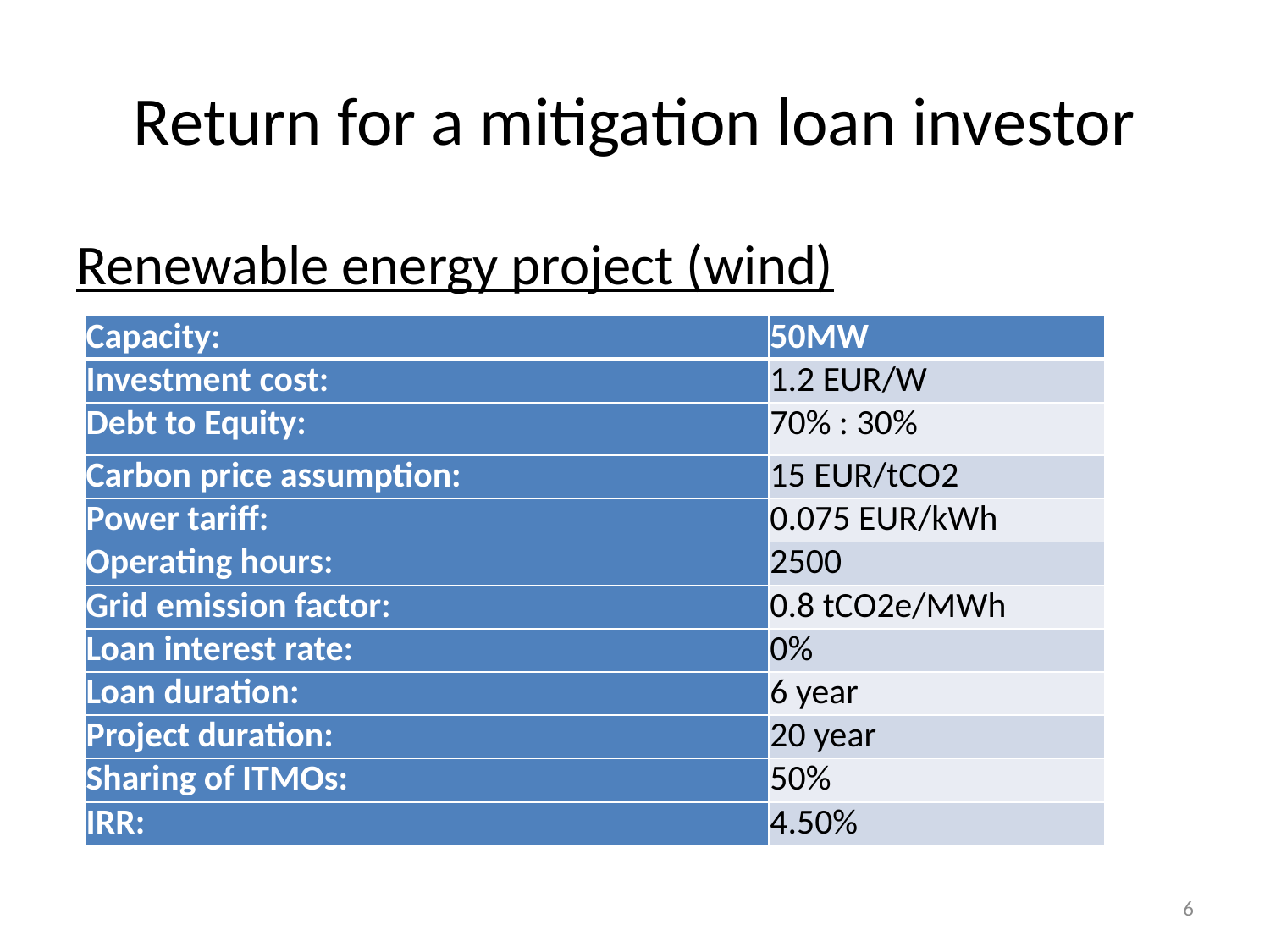

# Return for a mitigation loan investor
Renewable energy project (wind)

| Capacity: | 50MW |
| --- | --- |
| Investment cost: | 1.2 EUR/W |
| Debt to Equity: | 70% : 30% |
| Carbon price assumption: | 15 EUR/tCO2 |
| Power tariff: | 0.075 EUR/kWh |
| Operating hours: | 2500 |
| Grid emission factor: | 0.8 tCO2e/MWh |
| Loan interest rate: | 0% |
| Loan duration: | 6 year |
| Project duration: | 20 year |
| Sharing of ITMOs: | 50% |
| IRR: | 4.50% |
6